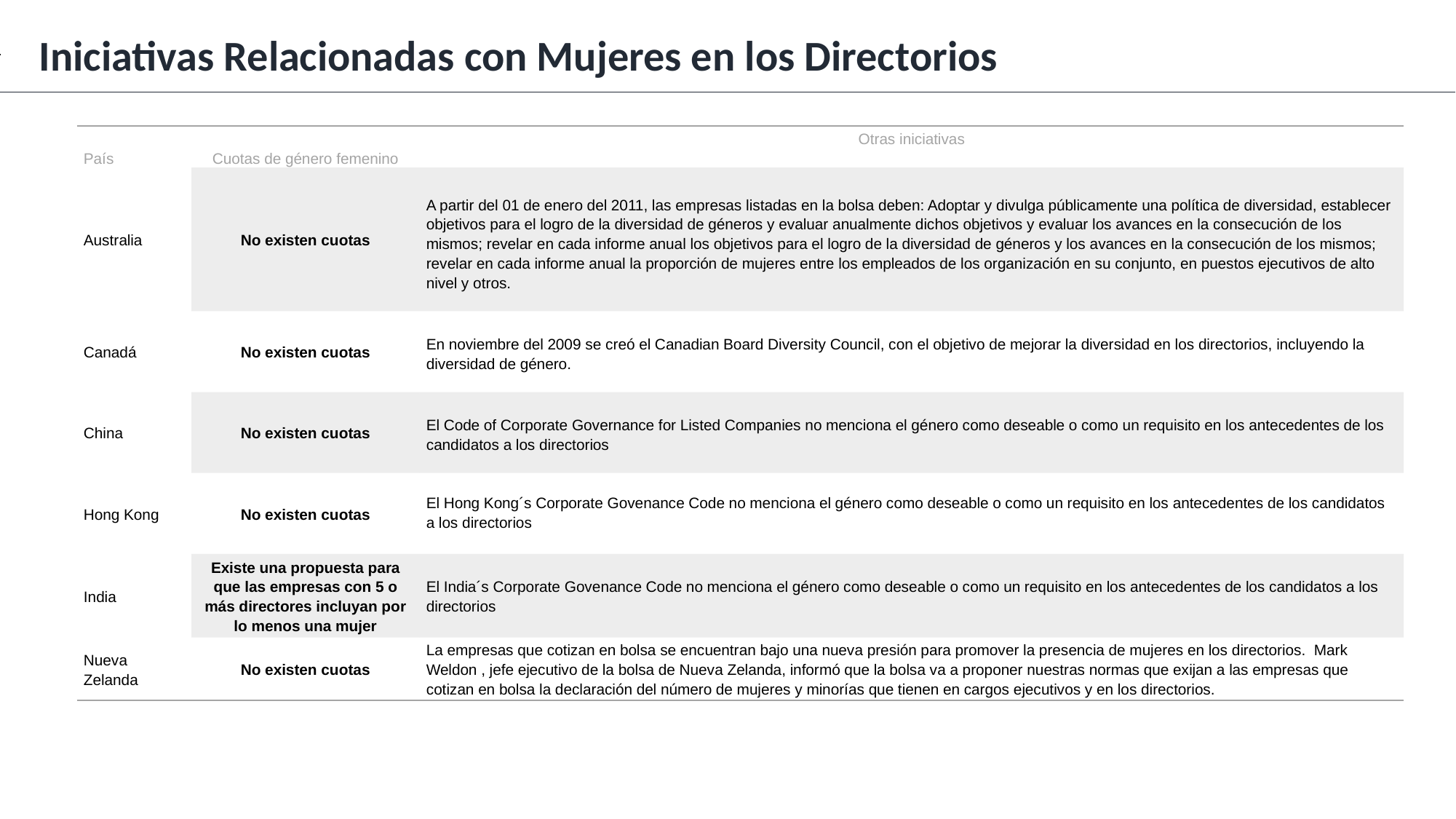

Iniciativas Relacionadas con Mujeres en los Directorios

| País | Cuotas de género femenino | Otras iniciativas |
| --- | --- | --- |
| Australia | No existen cuotas | A partir del 01 de enero del 2011, las empresas listadas en la bolsa deben: Adoptar y divulga públicamente una política de diversidad, establecer objetivos para el logro de la diversidad de géneros y evaluar anualmente dichos objetivos y evaluar los avances en la consecución de los mismos; revelar en cada informe anual los objetivos para el logro de la diversidad de géneros y los avances en la consecución de los mismos; revelar en cada informe anual la proporción de mujeres entre los empleados de los organización en su conjunto, en puestos ejecutivos de alto nivel y otros. |
| Canadá | No existen cuotas | En noviembre del 2009 se creó el Canadian Board Diversity Council, con el objetivo de mejorar la diversidad en los directorios, incluyendo la diversidad de género. |
| China | No existen cuotas | El Code of Corporate Governance for Listed Companies no menciona el género como deseable o como un requisito en los antecedentes de los candidatos a los directorios |
| Hong Kong | No existen cuotas | El Hong Kong´s Corporate Govenance Code no menciona el género como deseable o como un requisito en los antecedentes de los candidatos a los directorios |
| India | Existe una propuesta para que las empresas con 5 o más directores incluyan por lo menos una mujer | El India´s Corporate Govenance Code no menciona el género como deseable o como un requisito en los antecedentes de los candidatos a los directorios |
| Nueva Zelanda | No existen cuotas | La empresas que cotizan en bolsa se encuentran bajo una nueva presión para promover la presencia de mujeres en los directorios. Mark Weldon , jefe ejecutivo de la bolsa de Nueva Zelanda, informó que la bolsa va a proponer nuestras normas que exijan a las empresas que cotizan en bolsa la declaración del número de mujeres y minorías que tienen en cargos ejecutivos y en los directorios. |